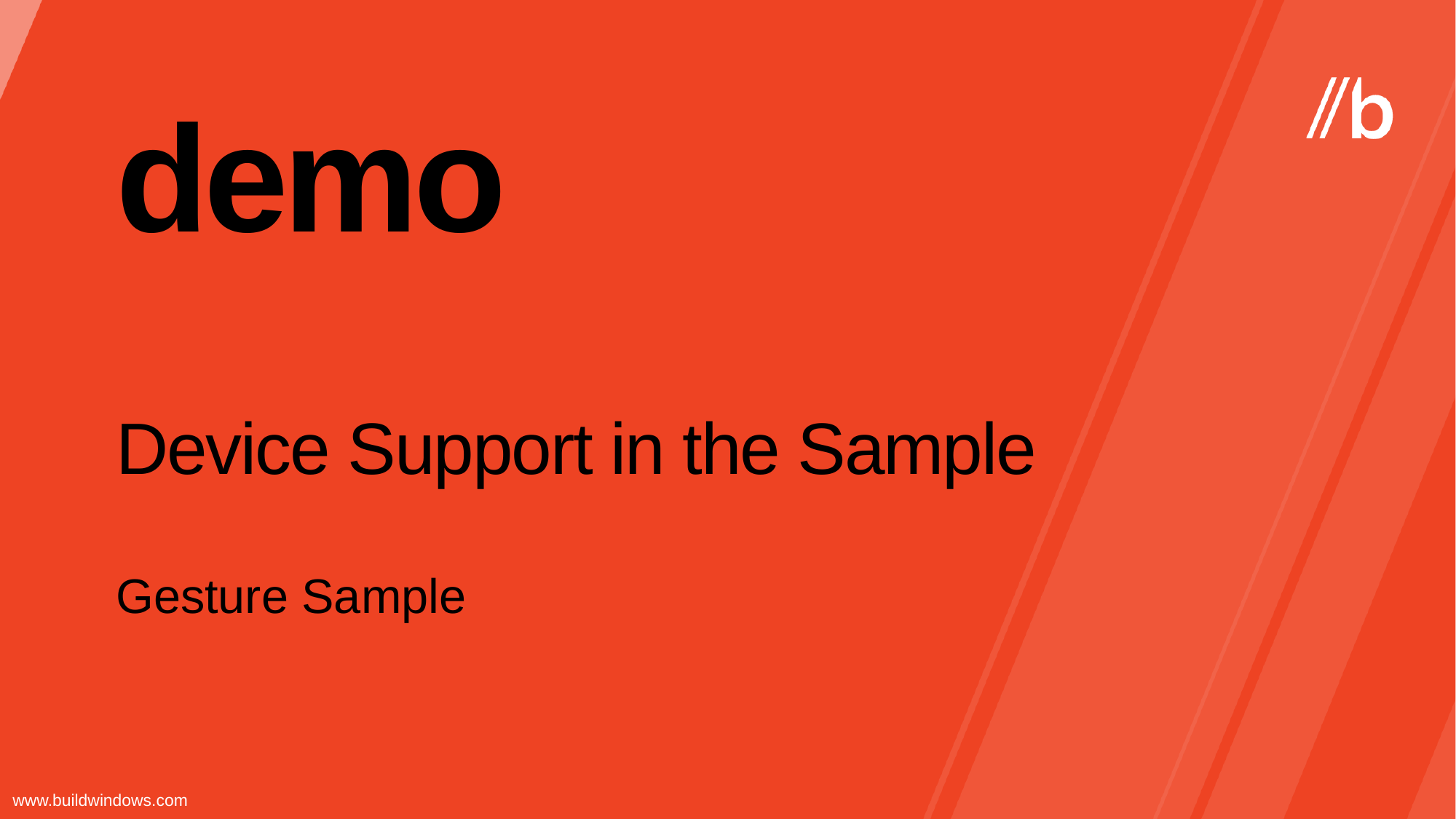

demo
# Device Support in the Sample
Gesture Sample